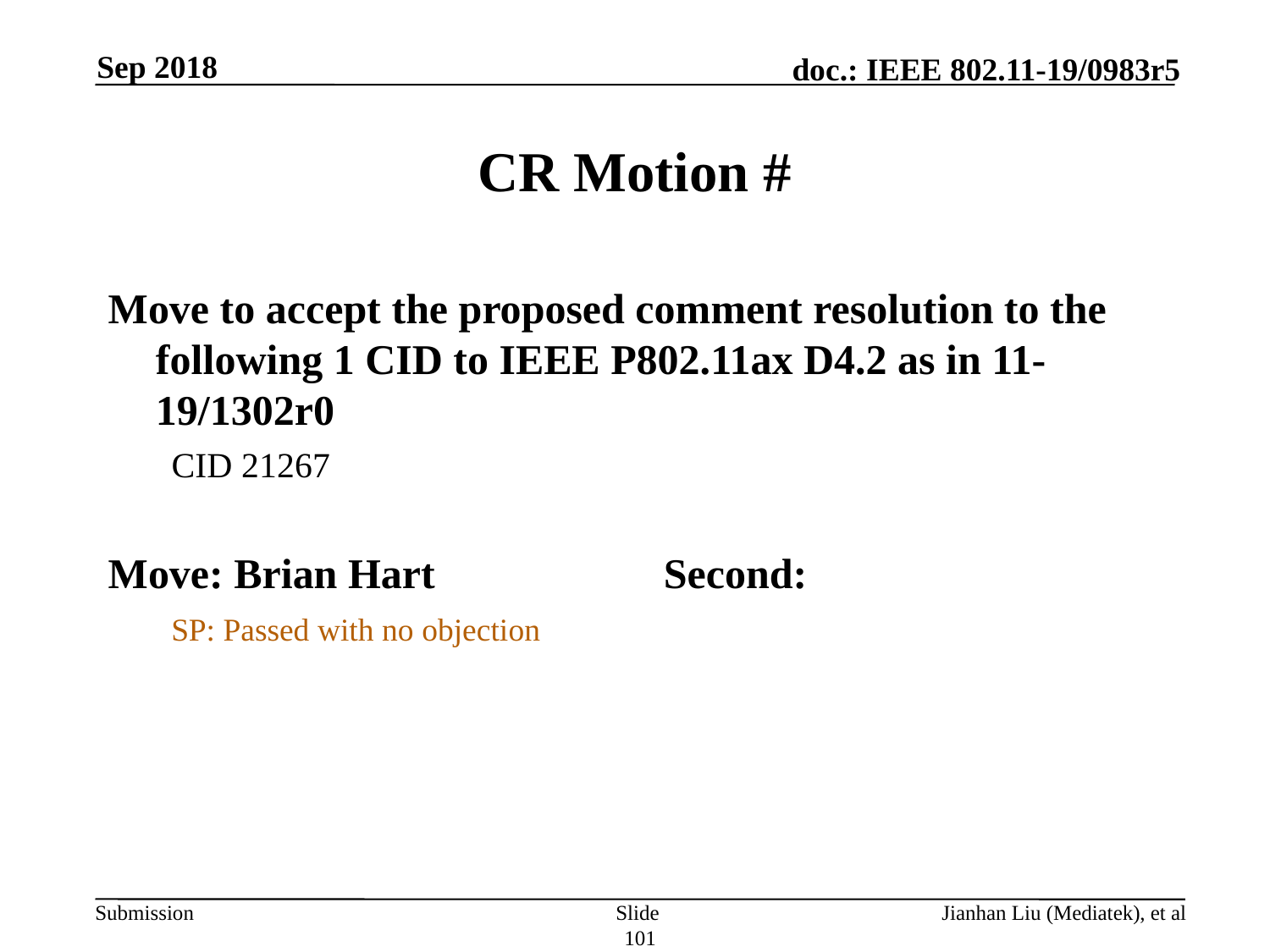

Sep 2018
# CR Motion #
Move to accept the proposed comment resolution to the following 1 CID to IEEE P802.11ax D4.2 as in 11-19/1302r0
CID 21267

Move: Brian Hart		Second:
SP: Passed with no objection
Slide 101
Jianhan Liu (Mediatek), et al